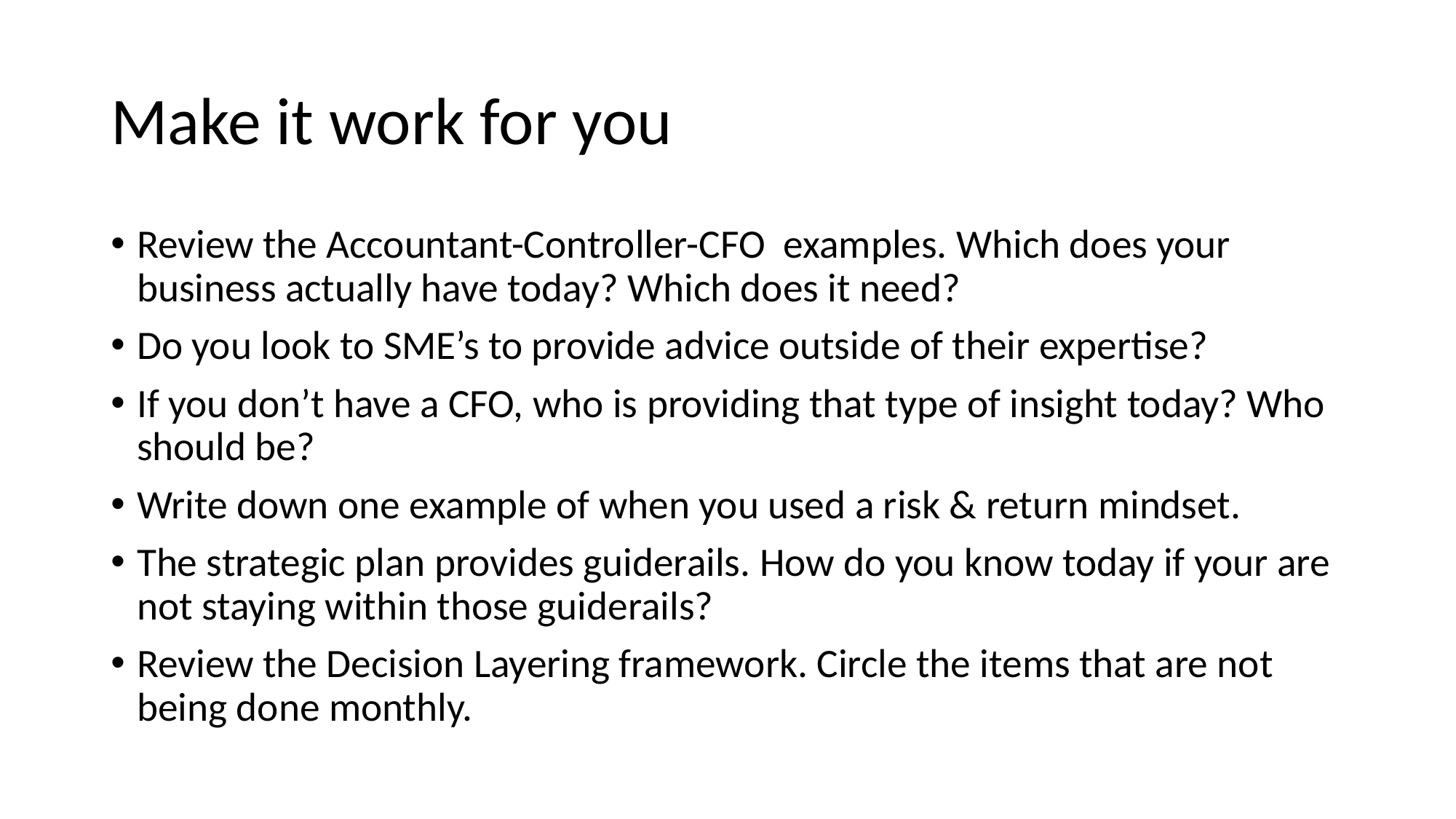

# Make it work for you
Review the Accountant-Controller-CFO  examples. Which does your business actually have today? Which does it need?
Do you look to SME’s to provide advice outside of their expertise?
If you don’t have a CFO, who is providing that type of insight today? Who should be?
Write down one example of when you used a risk & return mindset.
The strategic plan provides guiderails. How do you know today if your are not staying within those guiderails?
Review the Decision Layering framework. Circle the items that are not being done monthly.